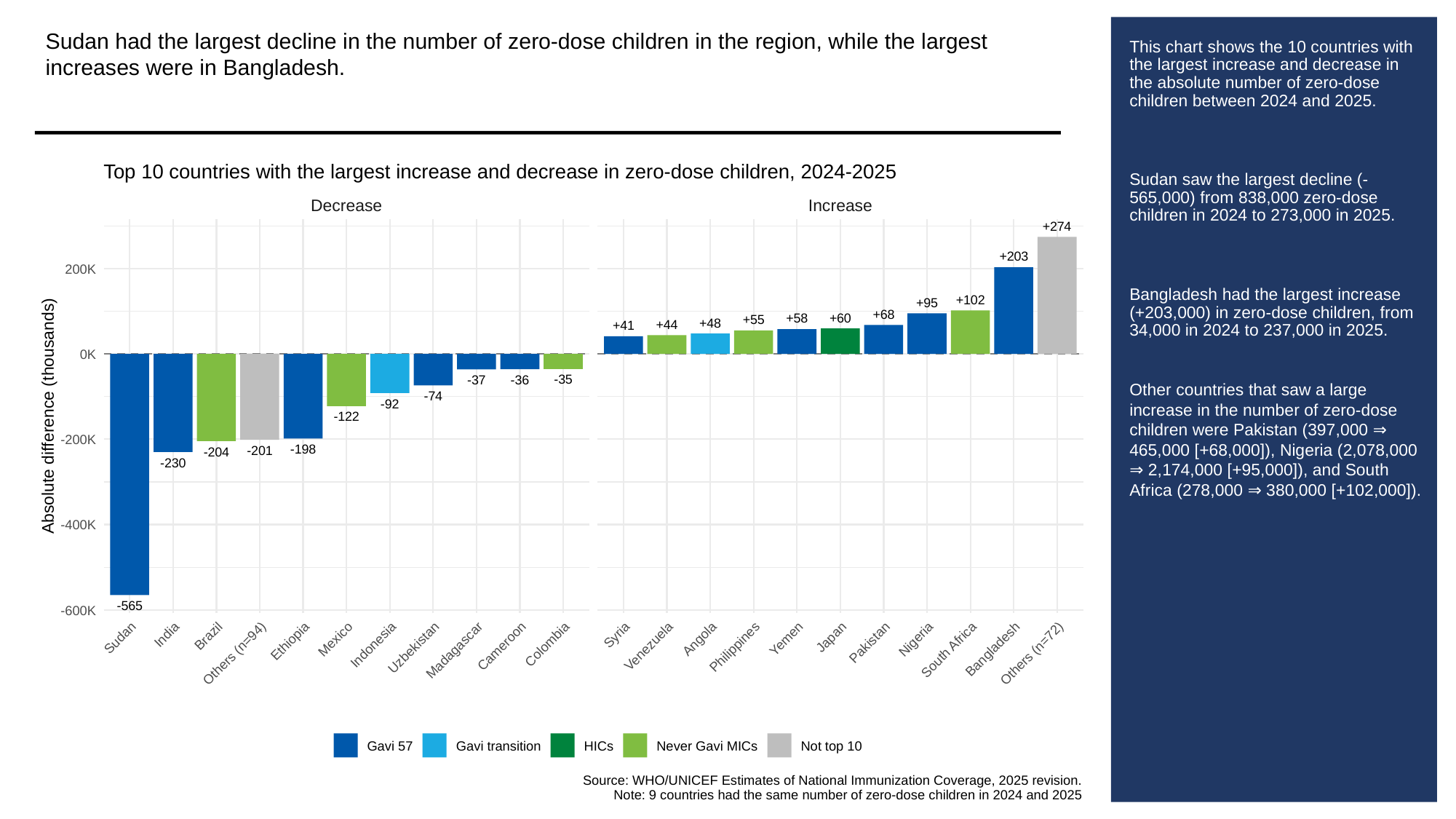

Sudan had the largest decline in the number of zero-dose children in the region, while the largest increases were in Bangladesh.
# This chart shows the 10 countries with the largest increase and decrease in the absolute number of zero-dose children between 2024 and 2025.

Sudan saw the largest decline (-565,000) from 838,000 zero-dose children in 2024 to 273,000 in 2025.

Bangladesh had the largest increase (+203,000) in zero-dose children, from 34,000 in 2024 to 237,000 in 2025.

Other countries that saw a large increase in the number of zero-dose children were Pakistan (397,000 ⇒ 465,000 [+68,000]), Nigeria (2,078,000 ⇒ 2,174,000 [+95,000]), and South Africa (278,000 ⇒ 380,000 [+102,000]).

Top 10 countries with the largest increase and decrease in zero-dose children, 2024-2025
Decrease
Increase

+274

+203
200K

+102
+95
+68

+60

+58
+55
+48
+44
+41

0K

-35
-36
-37
-74

-92
Absolute difference (thousands)
-122
-200K

-198
-201
-204
-230

-400K

-565
-600K

India
Syria
Brazil
Japan
Sudan
Yemen
Angola
Mexico
Nigeria
Ethiopia
Pakistan
Colombia
Indonesia
Cameroon
Venezuela
Philippines
Uzbekistan
Bangladesh
South Africa
Madagascar
Others (n=94)
Others (n=72)

Gavi 57
Gavi transition
HICs
Never Gavi MICs
Not top 10
Source: WHO/UNICEF Estimates of National Immunization Coverage, 2025 revision.
Note: 9 countries had the same number of zero-dose children in 2024 and 2025